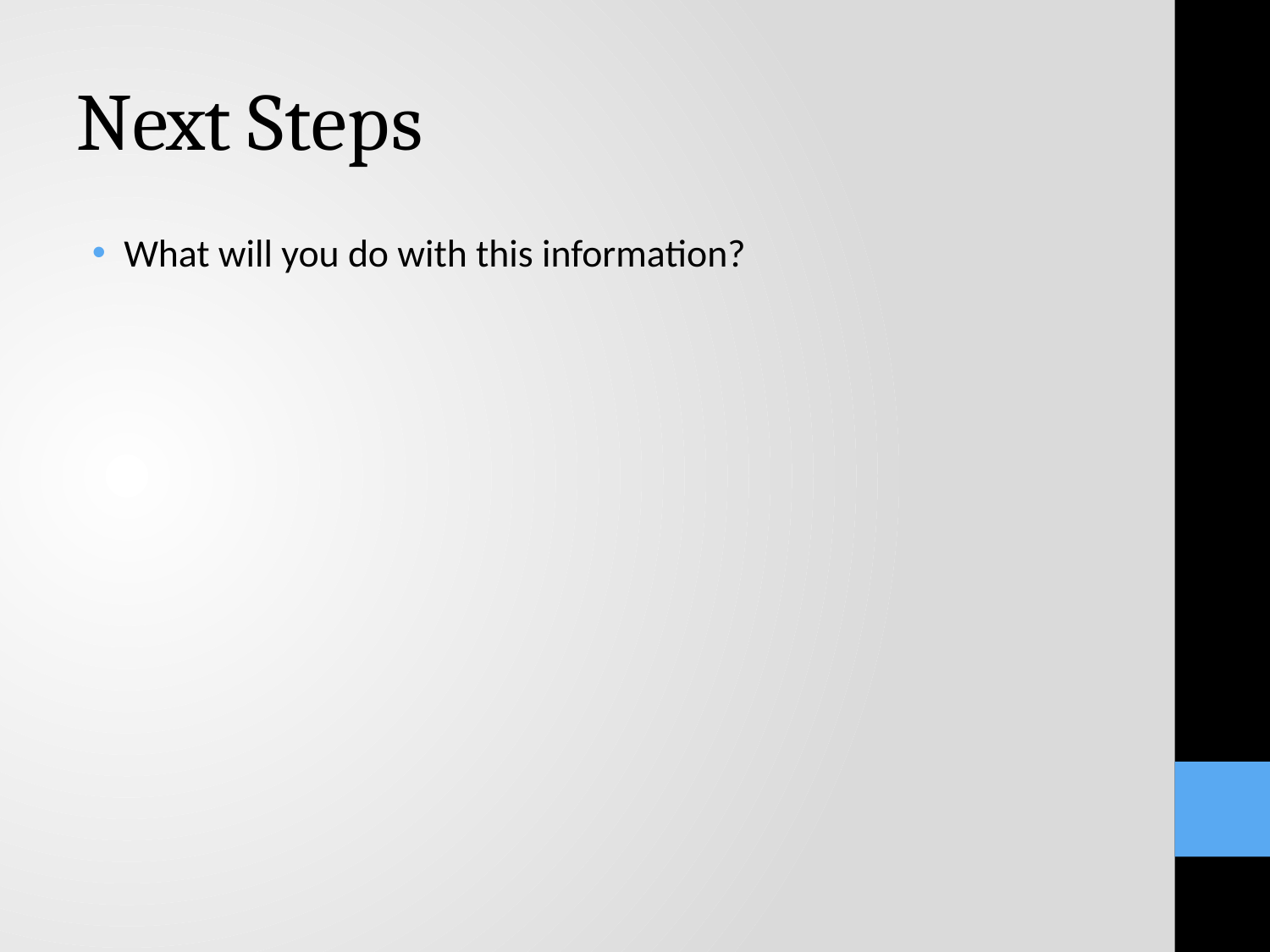

# Next Steps
What will you do with this information?